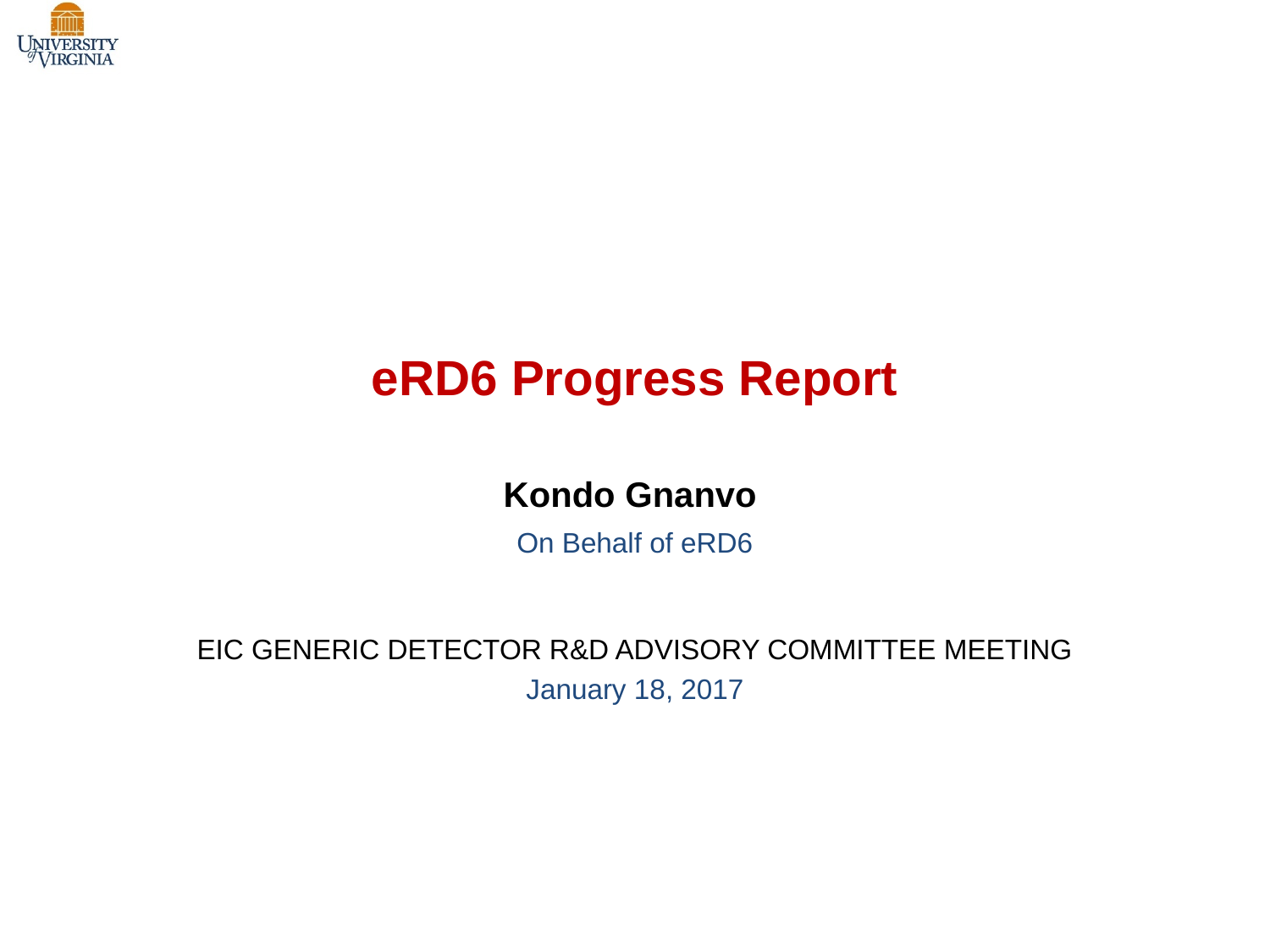

eRD6 Progress Report
Kondo Gnanvo
On Behalf of eRD6

EIC GENERIC DETECTOR R&D ADVISORY COMMITTEE MEETING
January 18, 2017